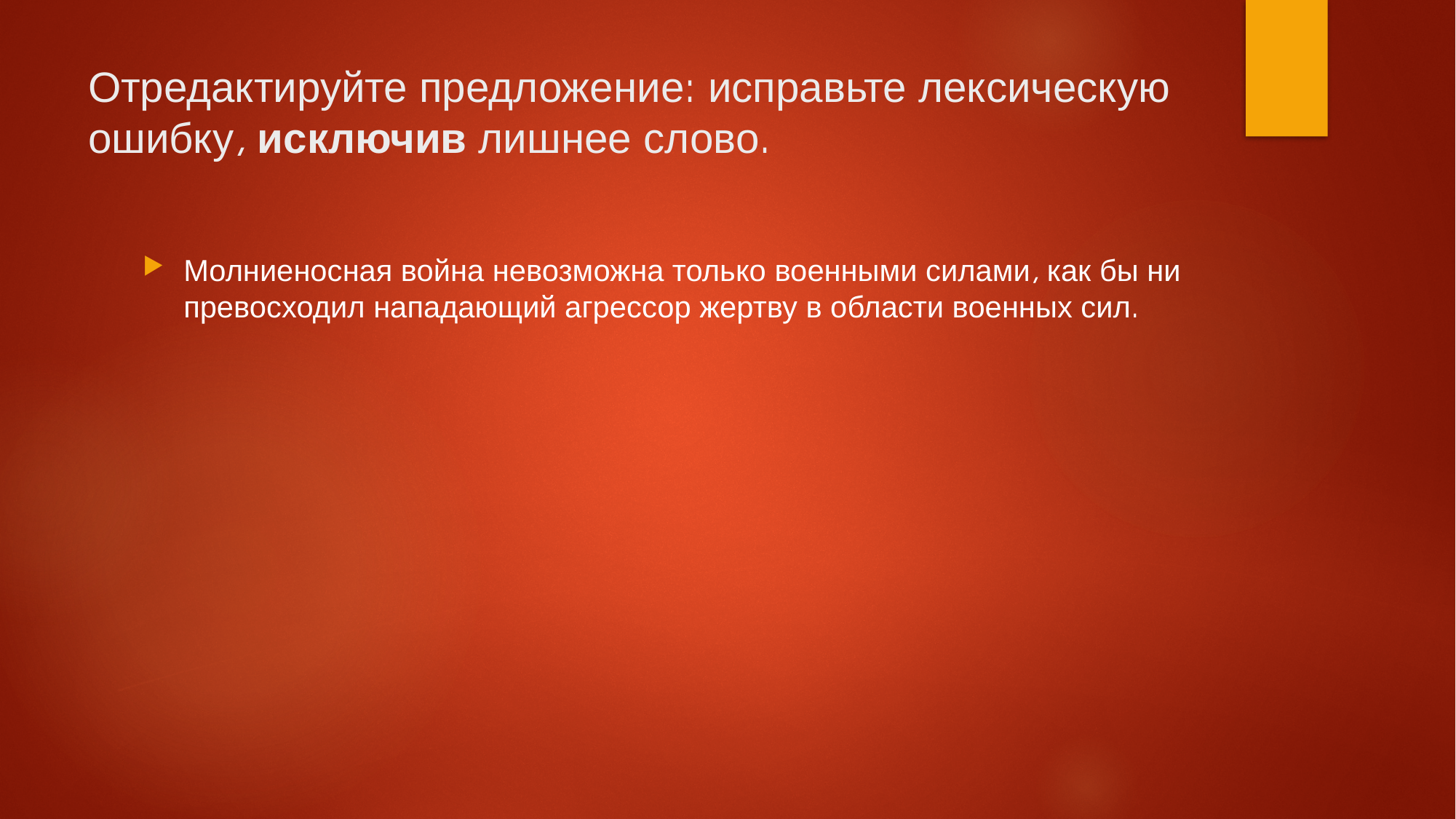

# Отредактируйте предложение: исправьте лексическую ошибку, исключив лишнее слово.
Молниеносная война невозможна только военными силами, как бы ни превосходил нападающий агрессор жертву в области военных сил.